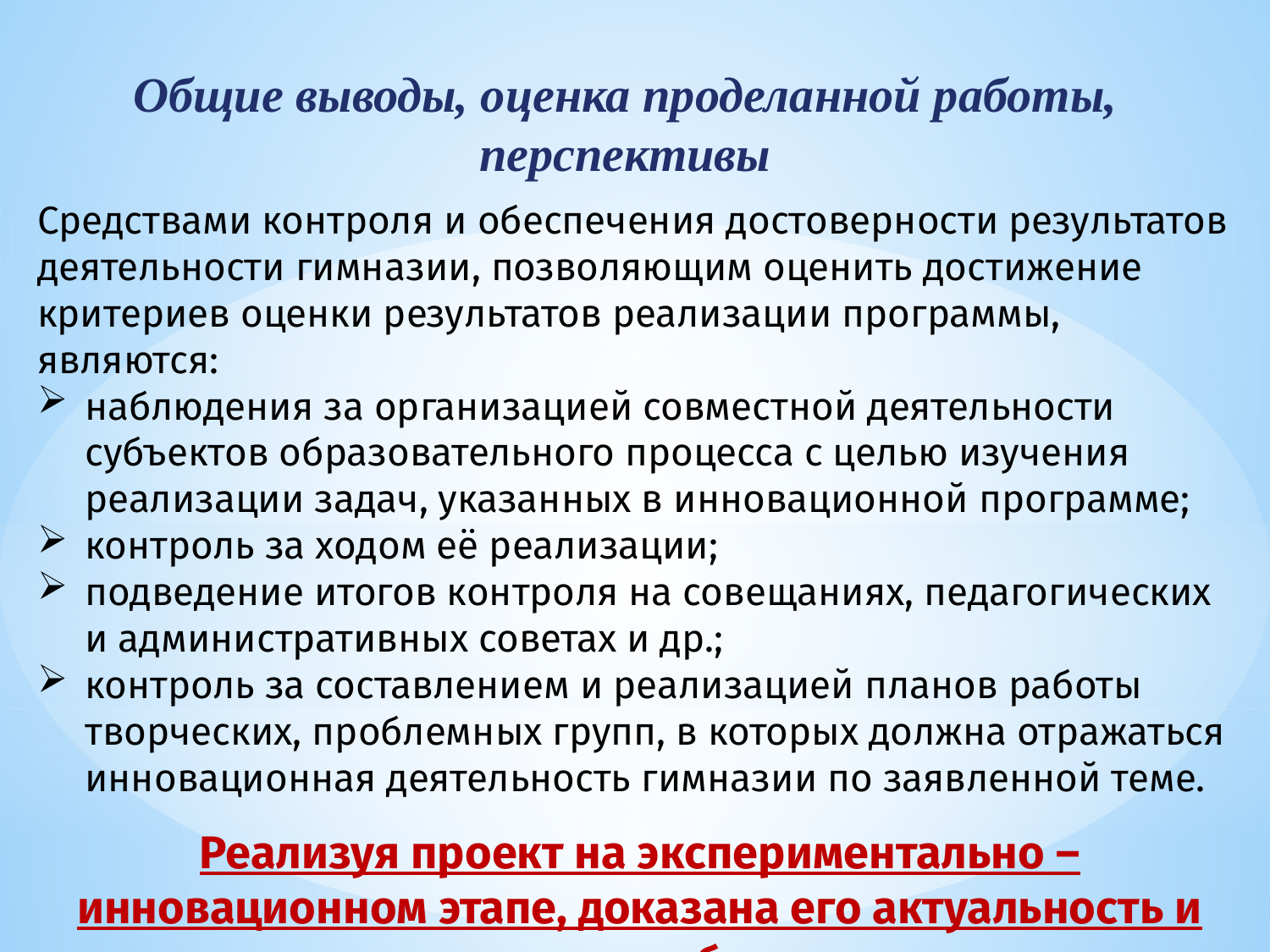

Общие выводы, оценка проделанной работы, перспективы
Средствами контроля и обеспечения достоверности результатов деятельности гимназии, позволяющим оценить достижение критериев оценки результатов реализации программы, являются:
наблюдения за организацией совместной деятельности субъектов образовательного процесса с целью изучения реализации задач, указанных в инновационной программе;
контроль за ходом её реализации;
подведение итогов контроля на совещаниях, педагогических и административных советах и др.;
контроль за составлением и реализацией планов работы творческих, проблемных групп, в которых должна отражаться инновационная деятельность гимназии по заявленной теме.

Реализуя проект на экспериментально – инновационном этапе, доказана его актуальность и жизнеспособность